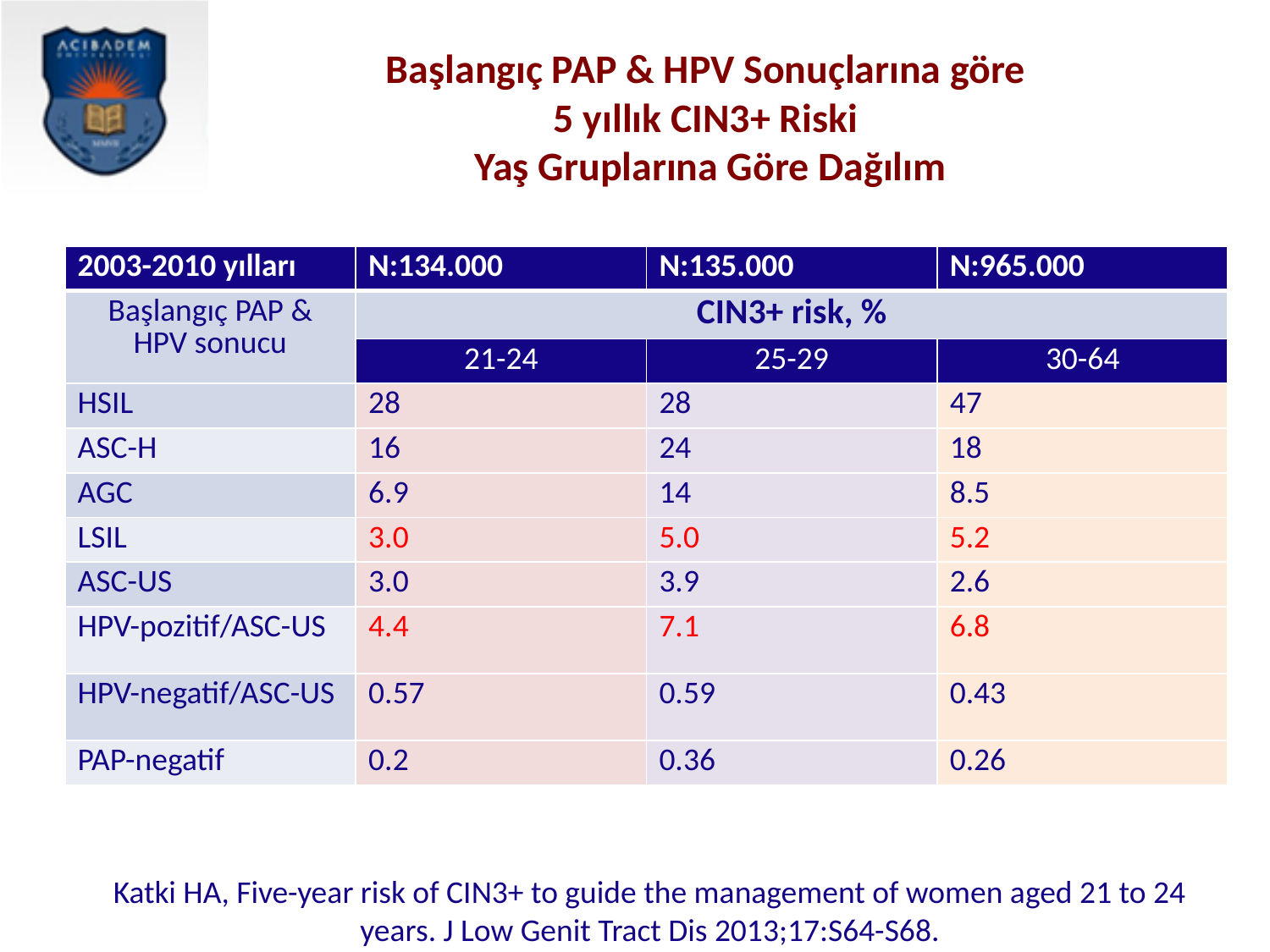

# Başlangıç PAP & HPV Sonuçlarına göre 5 yıllık CIN3+ Riski Yaş Gruplarına Göre Dağılım
| 2003-2010 yılları | N:134.000 | N:135.000 | N:965.000 |
| --- | --- | --- | --- |
| Başlangıç PAP & HPV sonucu | CIN3+ risk, % |  |  |
|  | 21-24 | 25-29 | 30-64 |
| HSIL | 28 | 28 | 47 |
| ASC-H | 16 | 24 | 18 |
| AGC | 6.9 | 14 | 8.5 |
| LSIL | 3.0 | 5.0 | 5.2 |
| ASC-US | 3.0 | 3.9 | 2.6 |
| HPV-pozitif/ASC-US | 4.4 | 7.1 | 6.8 |
| HPV-negatif/ASC-US | 0.57 | 0.59 | 0.43 |
| PAP-negatif | 0.2 | 0.36 | 0.26 |
Katki HA, Five-year risk of CIN3+ to guide the management of women aged 21 to 24 years. J Low Genit Tract Dis 2013;17:S64-S68.